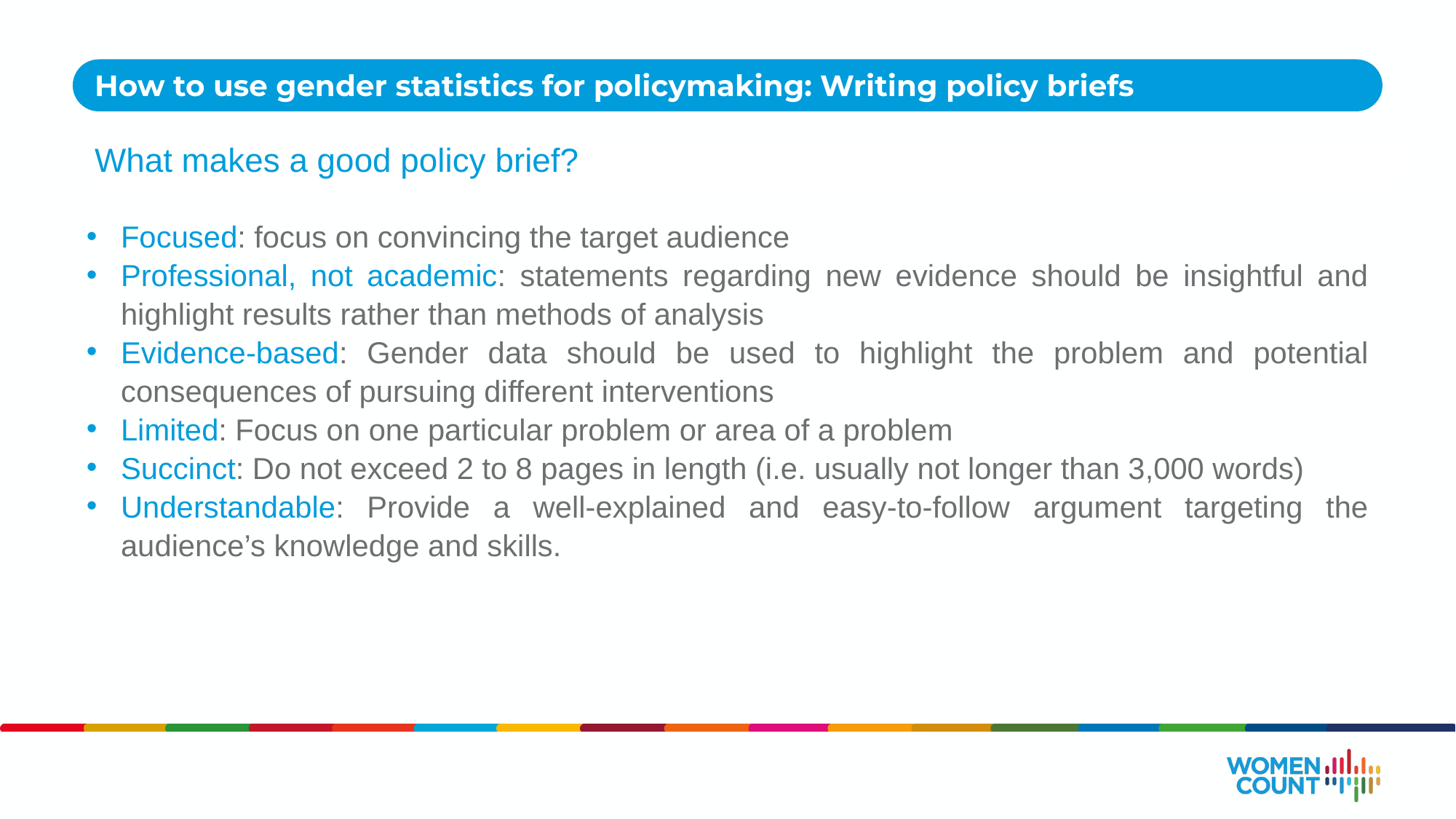

How to use gender statistics for policymaking: Writing policy briefs

What makes a good policy brief?
Focused: focus on convincing the target audience
Professional, not academic: statements regarding new evidence should be insightful and highlight results rather than methods of analysis
Evidence-based: Gender data should be used to highlight the problem and potential consequences of pursuing different interventions
Limited: Focus on one particular problem or area of a problem
Succinct: Do not exceed 2 to 8 pages in length (i.e. usually not longer than 3,000 words)
Understandable: Provide a well-explained and easy-to-follow argument targeting the audience’s knowledge and skills.